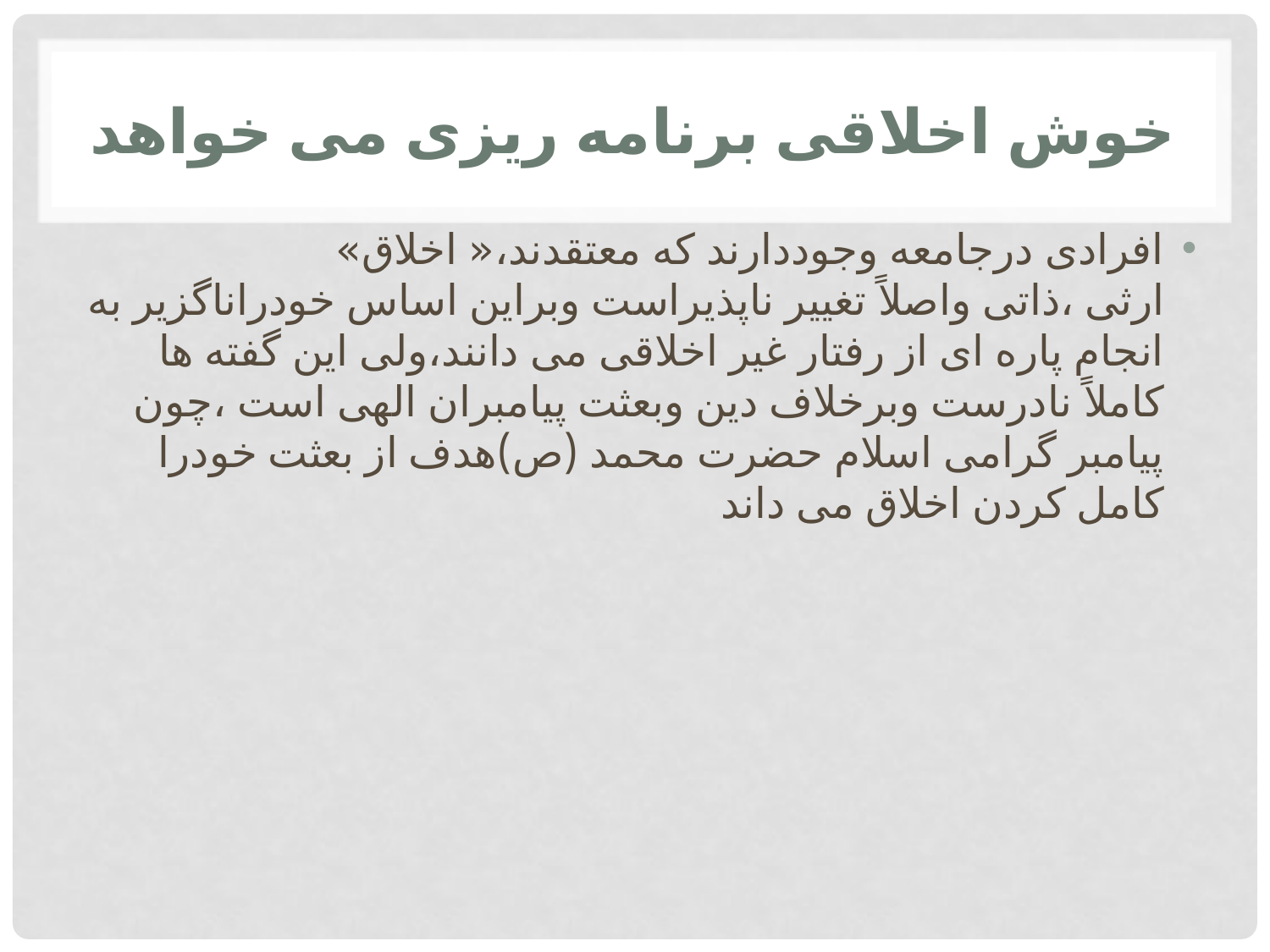

# خوش اخلاقی برنامه ریزی می خواهد
افرادی درجامعه وجوددارند که معتقدند،« اخلاق» ارثی ،ذاتی واصلاً تغییر ناپذیراست وبراین اساس خودراناگزیر به انجام پاره ای از رفتار غیر اخلاقی می دانند،ولی این گفته ها کاملاً نادرست وبرخلاف دین وبعثت پیامبران الهی است ،چون پیامبر گرامی اسلام حضرت محمد (ص)هدف از بعثت خودرا کامل کردن اخلاق می داند